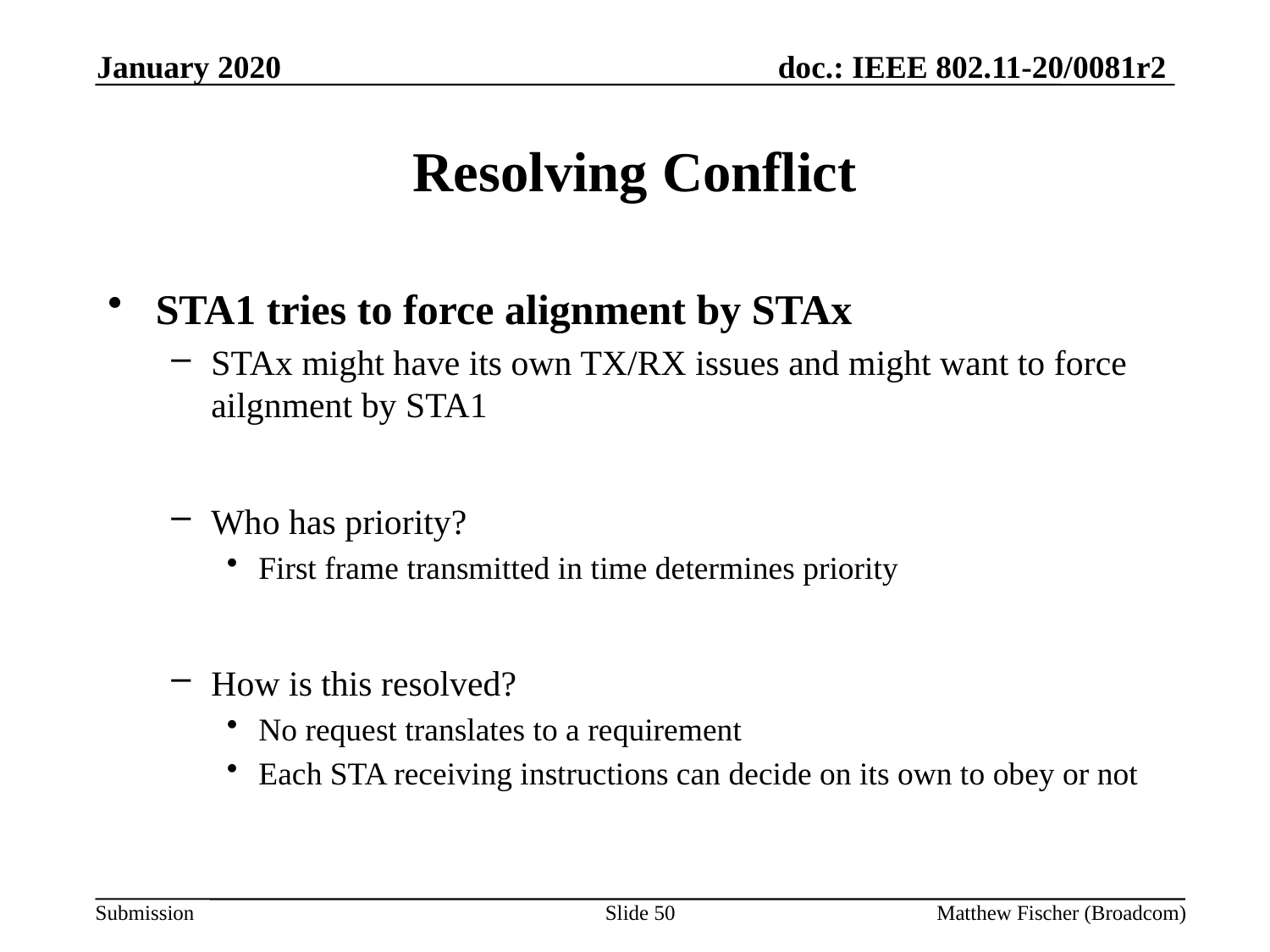

January 2020
# Resolving Conflict
STA1 tries to force alignment by STAx
STAx might have its own TX/RX issues and might want to force ailgnment by STA1

Who has priority?
First frame transmitted in time determines priority

How is this resolved?
No request translates to a requirement
Each STA receiving instructions can decide on its own to obey or not

Slide 50
Matthew Fischer (Broadcom)